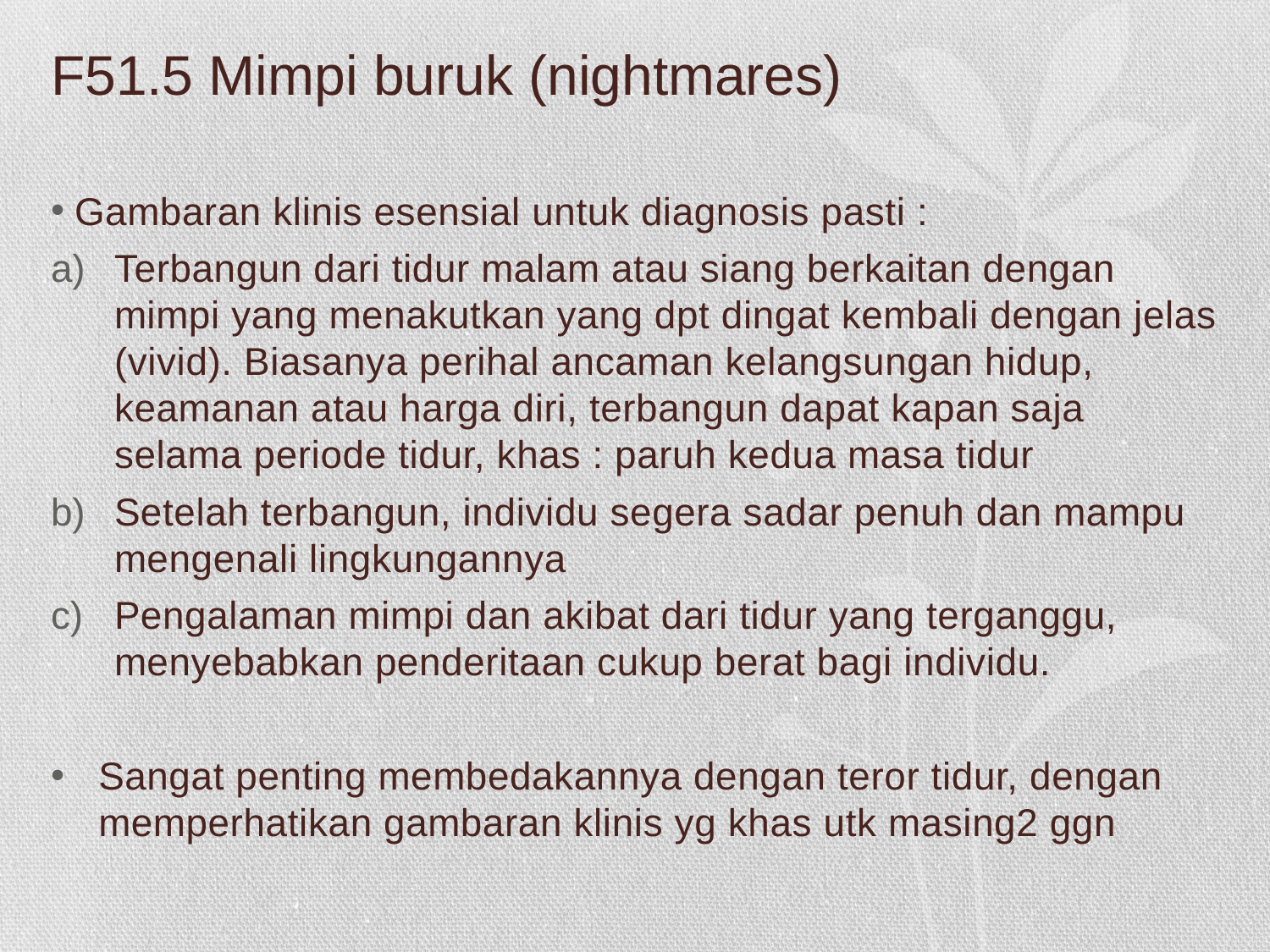

# F51.5 Mimpi buruk (nightmares)
Gambaran klinis esensial untuk diagnosis pasti :
Terbangun dari tidur malam atau siang berkaitan dengan mimpi yang menakutkan yang dpt dingat kembali dengan jelas (vivid). Biasanya perihal ancaman kelangsungan hidup, keamanan atau harga diri, terbangun dapat kapan saja selama periode tidur, khas : paruh kedua masa tidur
Setelah terbangun, individu segera sadar penuh dan mampu mengenali lingkungannya
Pengalaman mimpi dan akibat dari tidur yang terganggu, menyebabkan penderitaan cukup berat bagi individu.

Sangat penting membedakannya dengan teror tidur, dengan memperhatikan gambaran klinis yg khas utk masing2 ggn